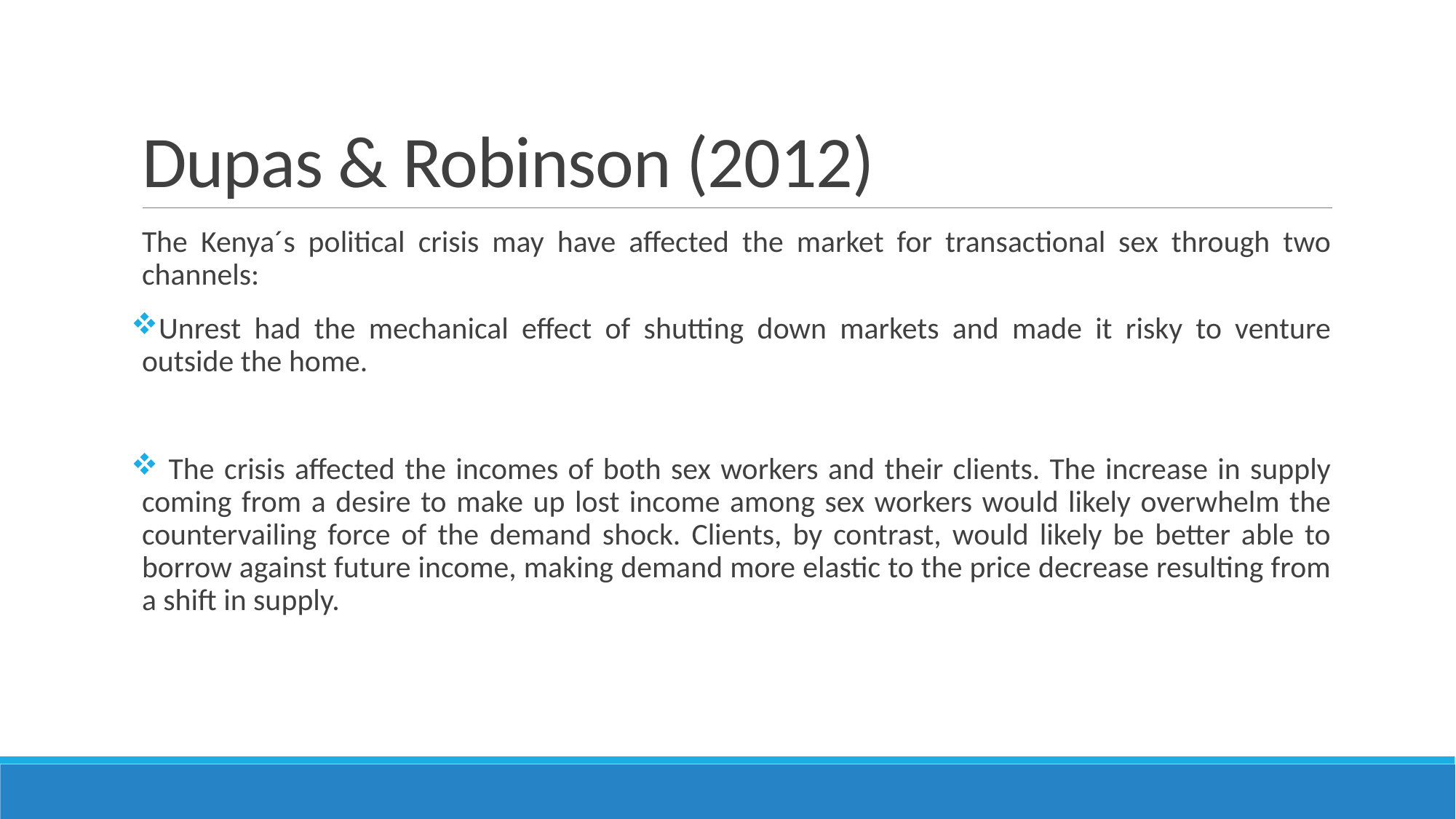

# Dupas & Robinson (2012)
The Kenya´s political crisis may have affected the market for transactional sex through two channels:
Unrest had the mechanical effect of shutting down markets and made it risky to venture outside the home.

 The crisis affected the incomes of both sex workers and their clients. The increase in supply coming from a desire to make up lost income among sex workers would likely overwhelm the countervailing force of the demand shock. Clients, by contrast, would likely be better able to borrow against future income, making demand more elastic to the price decrease resulting from a shift in supply.